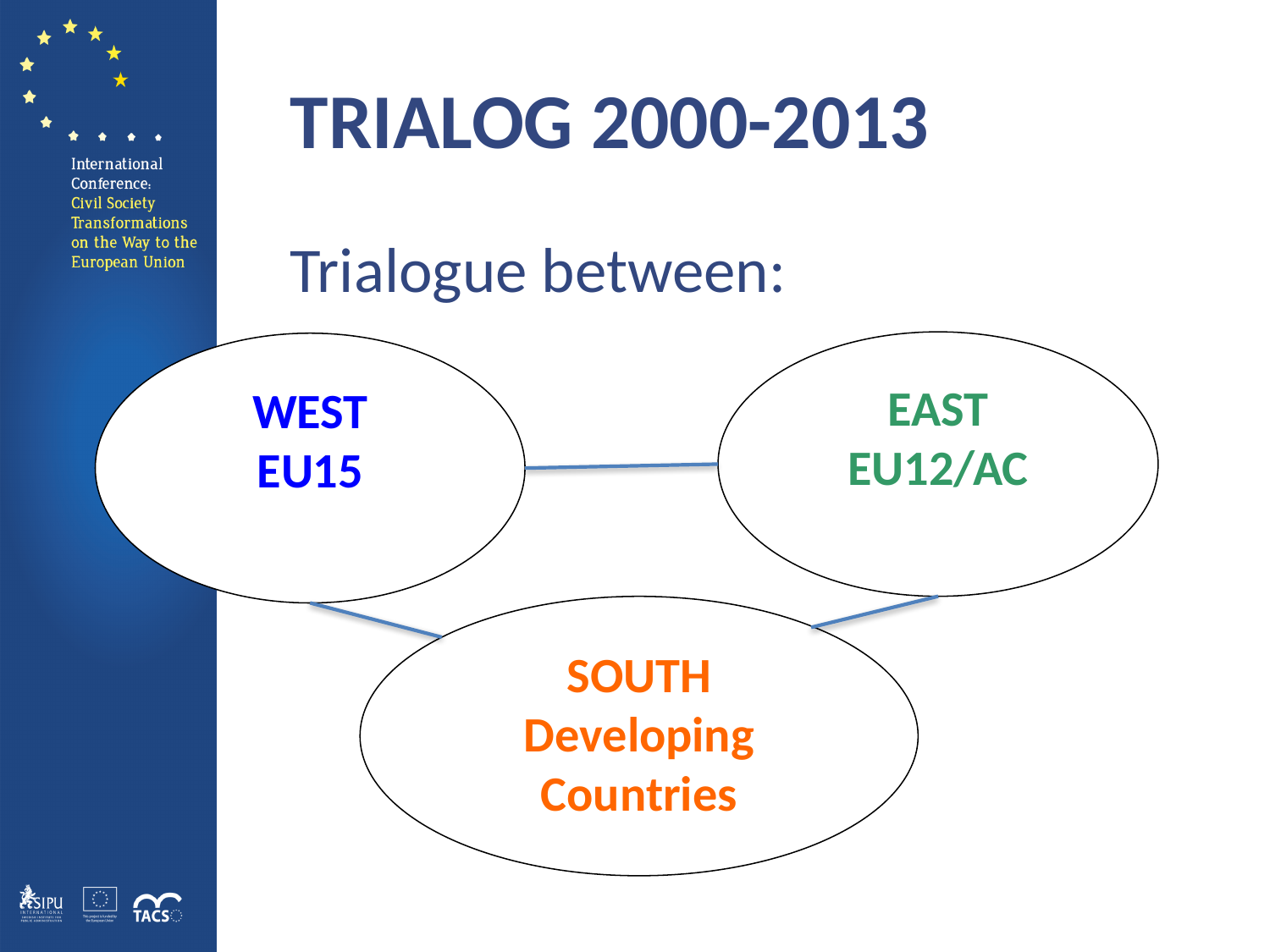

# TRIALOG 2000-2013
Trialogue between:

EAST
EU12/AC

WEST
EU15

SOUTH
Developing Countries